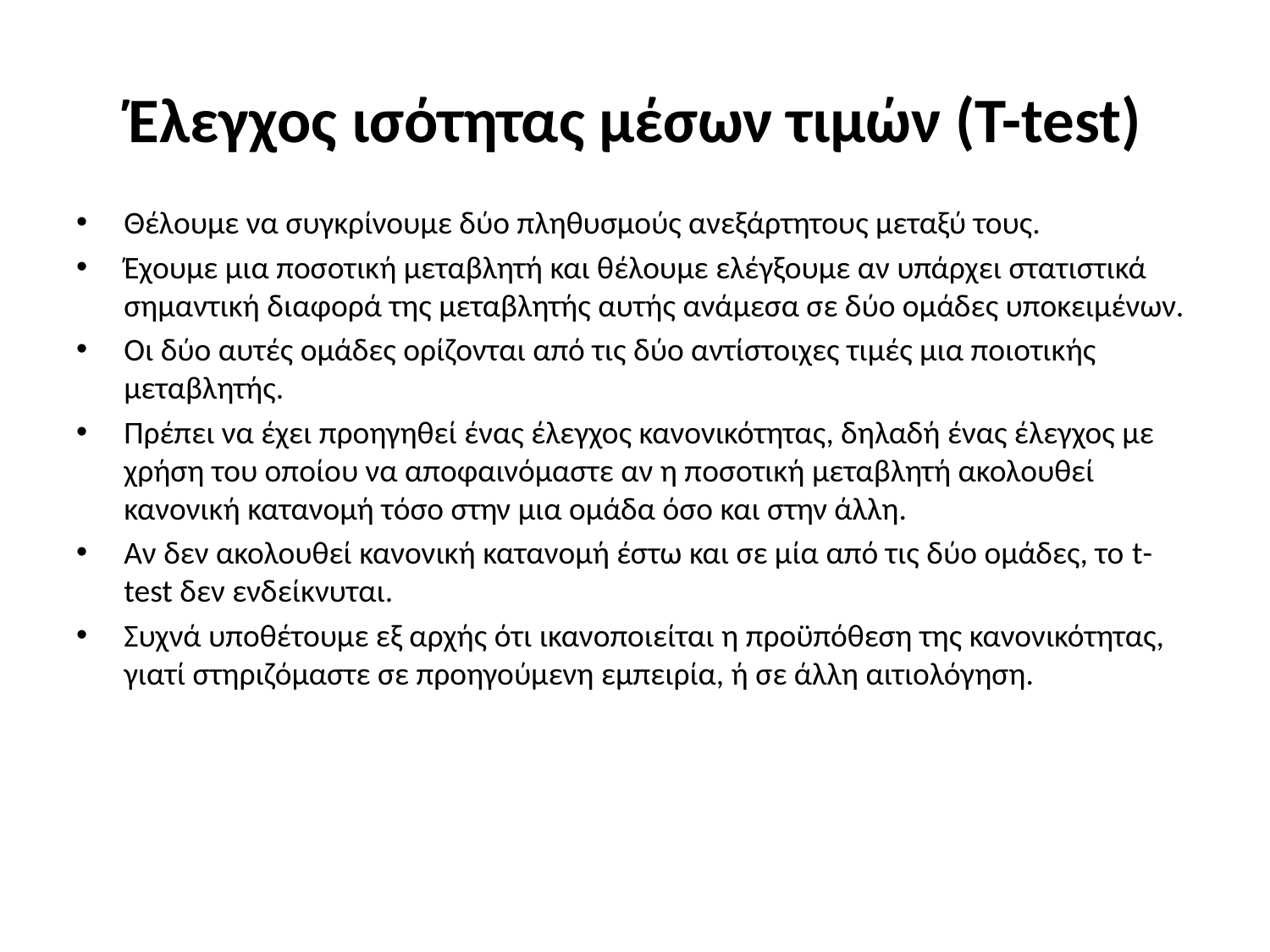

# Έλεγχος ισότητας μέσων τιμών (T-test)
Θέλουμε να συγκρίνουμε δύο πληθυσμούς ανεξάρτητους μεταξύ τους.
Έχουμε μια ποσοτική μεταβλητή και θέλουμε ελέγξουμε αν υπάρχει στατιστικά σημαντική διαφορά της μεταβλητής αυτής ανάμεσα σε δύο ομάδες υποκειμένων.
Οι δύο αυτές ομάδες ορίζονται από τις δύο αντίστοιχες τιμές μια ποιοτικής μεταβλητής.
Πρέπει να έχει προηγηθεί ένας έλεγχος κανονικότητας, δηλαδή ένας έλεγχος με χρήση του οποίου να αποφαινόμαστε αν η ποσοτική μεταβλητή ακολουθεί κανονική κατανομή τόσο στην μια ομάδα όσο και στην άλλη.
Αν δεν ακολουθεί κανονική κατανομή έστω και σε μία από τις δύο ομάδες, το t-test δεν ενδείκνυται.
Συχνά υποθέτουμε εξ αρχής ότι ικανοποιείται η προϋπόθεση της κανονικότητας, γιατί στηριζόμαστε σε προηγούμενη εμπειρία, ή σε άλλη αιτιολόγηση.